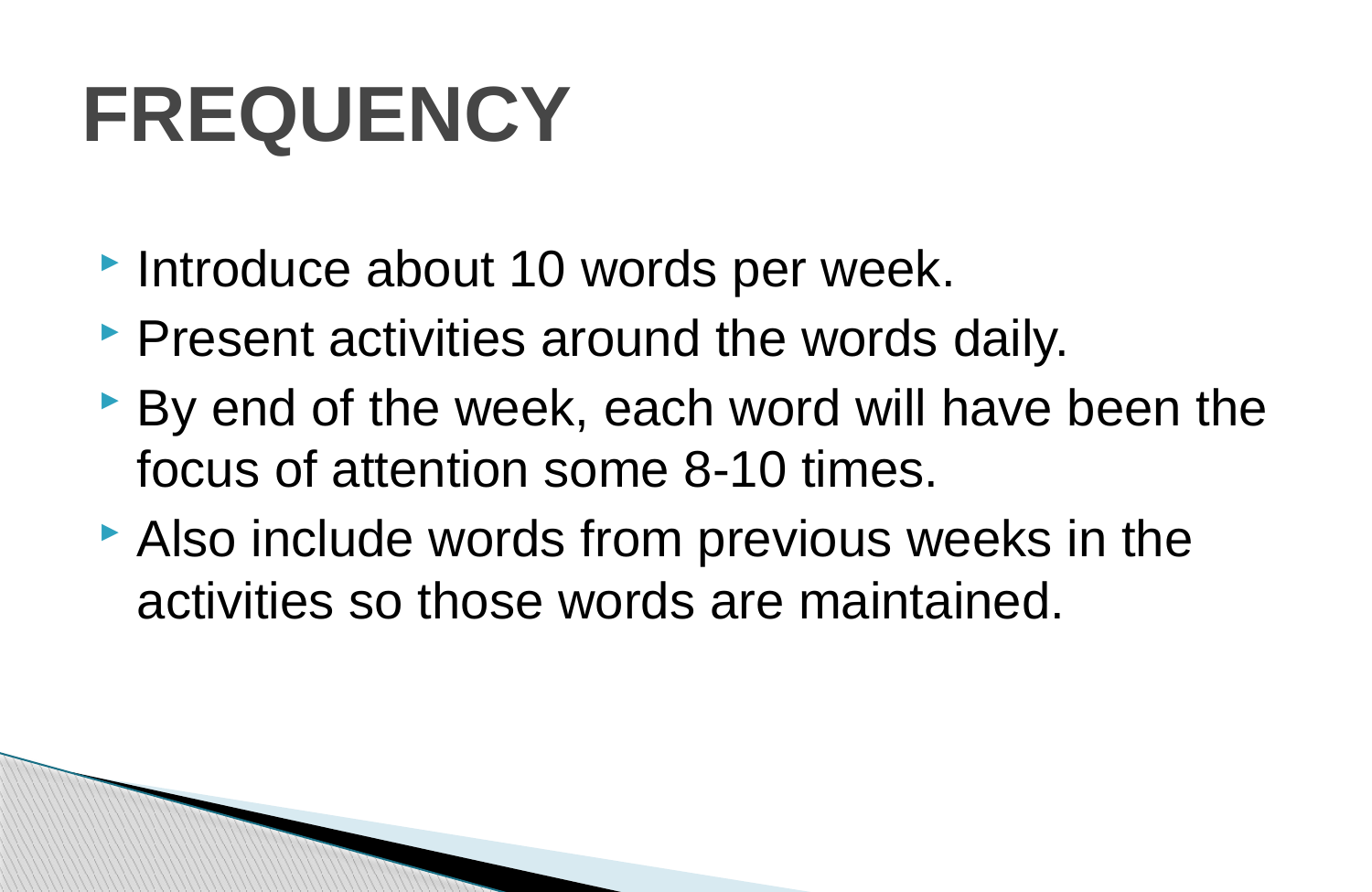

# FREQUENCY
Introduce about 10 words per week.
Present activities around the words daily.
By end of the week, each word will have been the focus of attention some 8-10 times.
Also include words from previous weeks in the activities so those words are maintained.